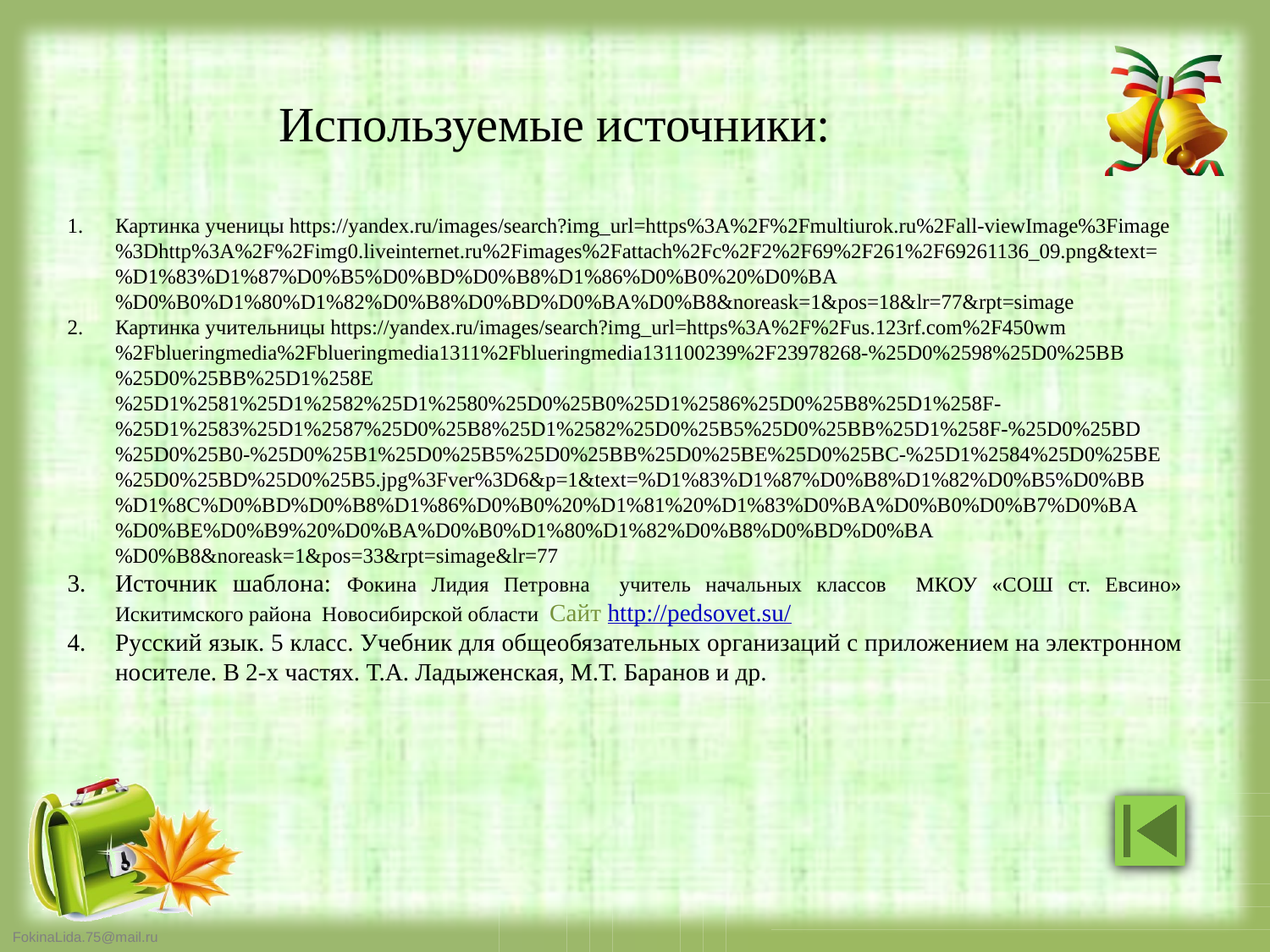

Используемые источники:
Картинка ученицы https://yandex.ru/images/search?img_url=https%3A%2F%2Fmultiurok.ru%2Fall-viewImage%3Fimage%3Dhttp%3A%2F%2Fimg0.liveinternet.ru%2Fimages%2Fattach%2Fc%2F2%2F69%2F261%2F69261136_09.png&text=%D1%83%D1%87%D0%B5%D0%BD%D0%B8%D1%86%D0%B0%20%D0%BA%D0%B0%D1%80%D1%82%D0%B8%D0%BD%D0%BA%D0%B8&noreask=1&pos=18&lr=77&rpt=simage
Картинка учительницы https://yandex.ru/images/search?img_url=https%3A%2F%2Fus.123rf.com%2F450wm%2Fblueringmedia%2Fblueringmedia1311%2Fblueringmedia131100239%2F23978268-%25D0%2598%25D0%25BB%25D0%25BB%25D1%258E%25D1%2581%25D1%2582%25D1%2580%25D0%25B0%25D1%2586%25D0%25B8%25D1%258F-%25D1%2583%25D1%2587%25D0%25B8%25D1%2582%25D0%25B5%25D0%25BB%25D1%258F-%25D0%25BD%25D0%25B0-%25D0%25B1%25D0%25B5%25D0%25BB%25D0%25BE%25D0%25BC-%25D1%2584%25D0%25BE%25D0%25BD%25D0%25B5.jpg%3Fver%3D6&p=1&text=%D1%83%D1%87%D0%B8%D1%82%D0%B5%D0%BB%D1%8C%D0%BD%D0%B8%D1%86%D0%B0%20%D1%81%20%D1%83%D0%BA%D0%B0%D0%B7%D0%BA%D0%BE%D0%B9%20%D0%BA%D0%B0%D1%80%D1%82%D0%B8%D0%BD%D0%BA%D0%B8&noreask=1&pos=33&rpt=simage&lr=77
Источник шаблона: Фокина Лидия Петровна  учитель начальных классов  МКОУ «СОШ ст. Евсино» Искитимского района  Новосибирской области  Сайт http://pedsovet.su/
Русский язык. 5 класс. Учебник для общеобязательных организаций с приложением на электронном носителе. В 2-х частях. Т.А. Ладыженская, М.Т. Баранов и др.